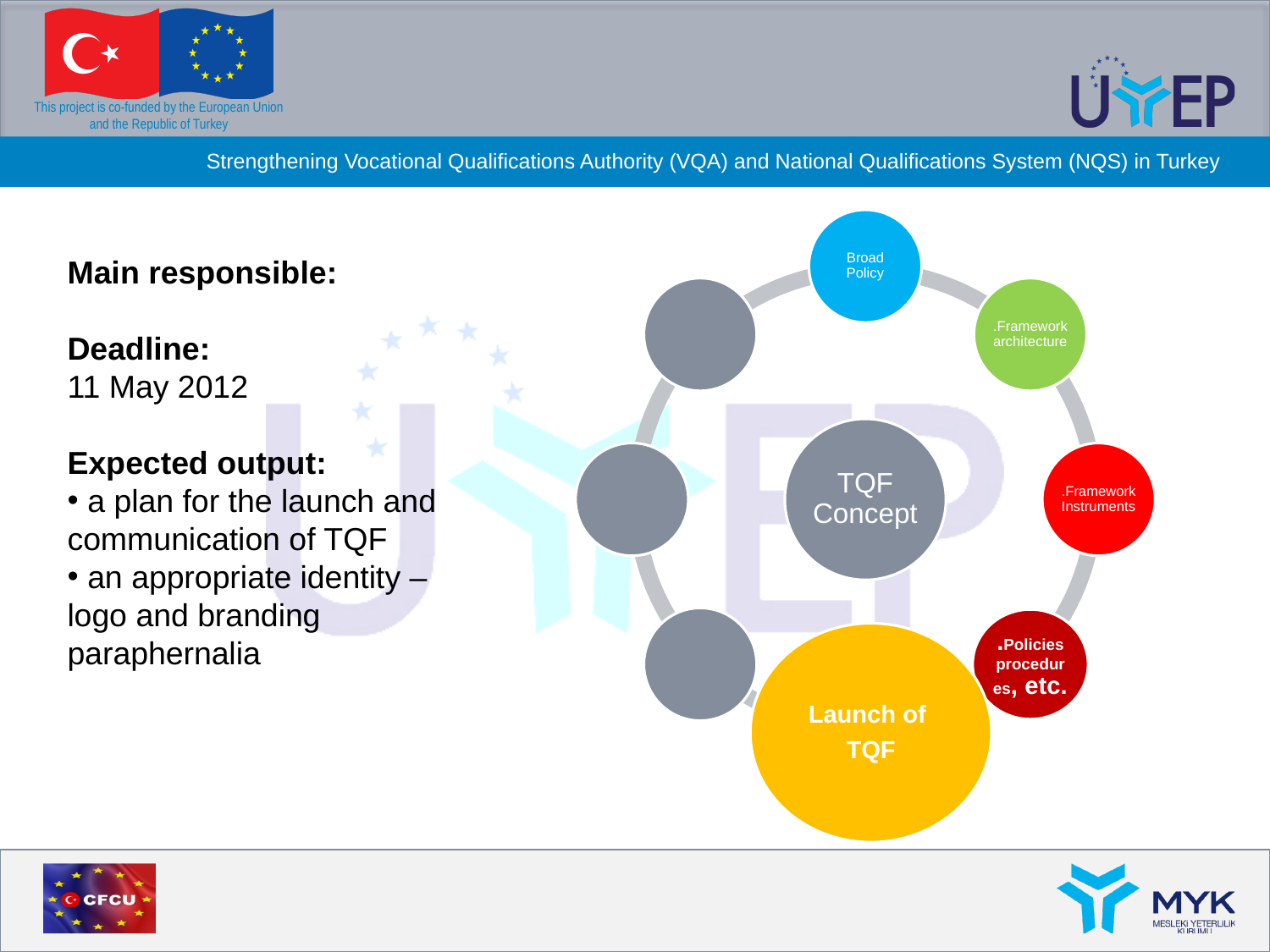

TQF Concept
Broad Policy
.Framework architecture
.Framework Instruments
.Policies procedures, etc.
Launch of
TQF

Main responsible:

Deadline:
11 May 2012

Expected output:
 a plan for the launch and communication of TQF
 an appropriate identity – logo and branding paraphernalia